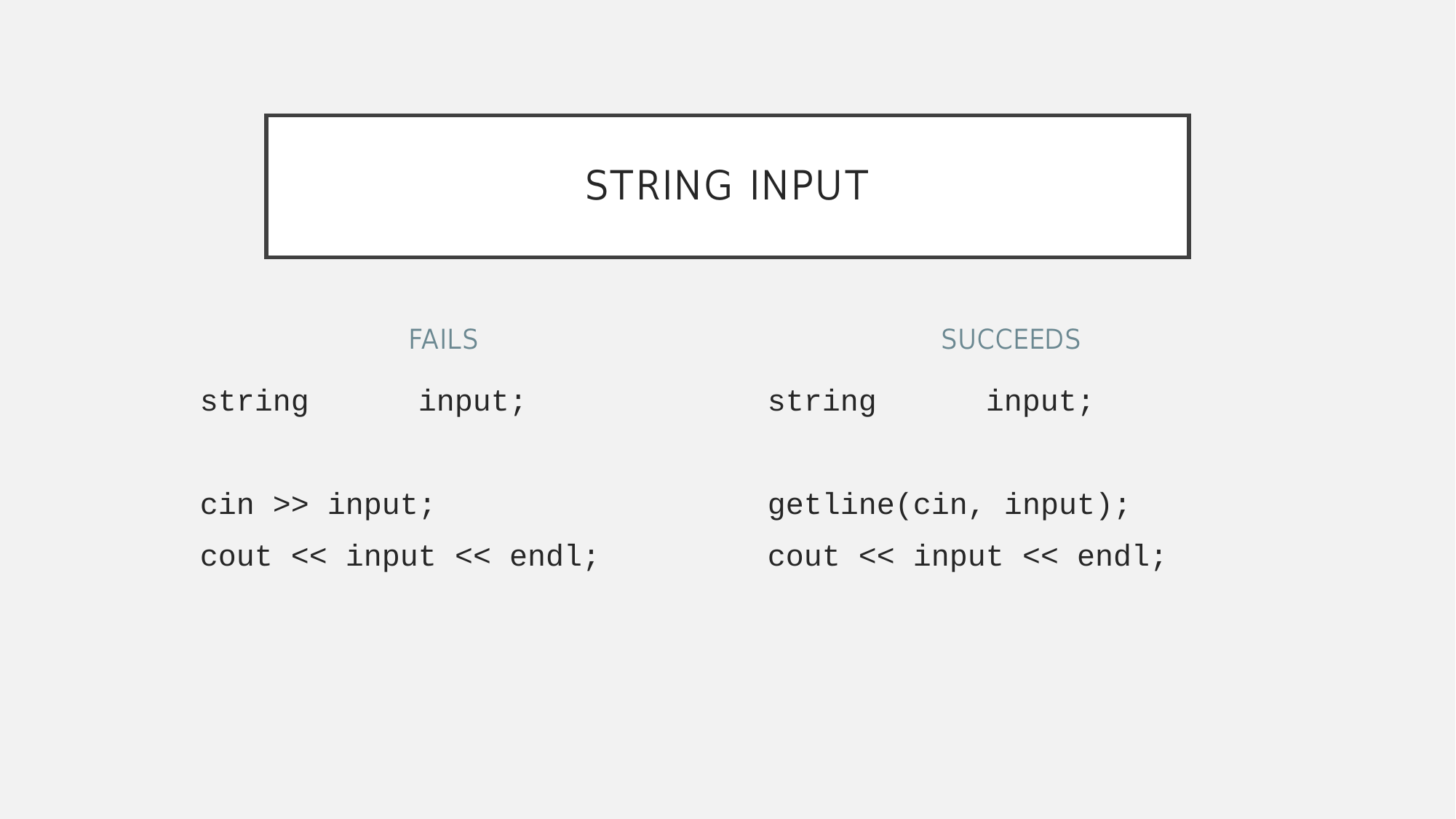

# String Input
Fails
Succeeds
string	input;

cin >> input;
cout << input << endl;
string	input;

getline(cin, input);
cout << input << endl;